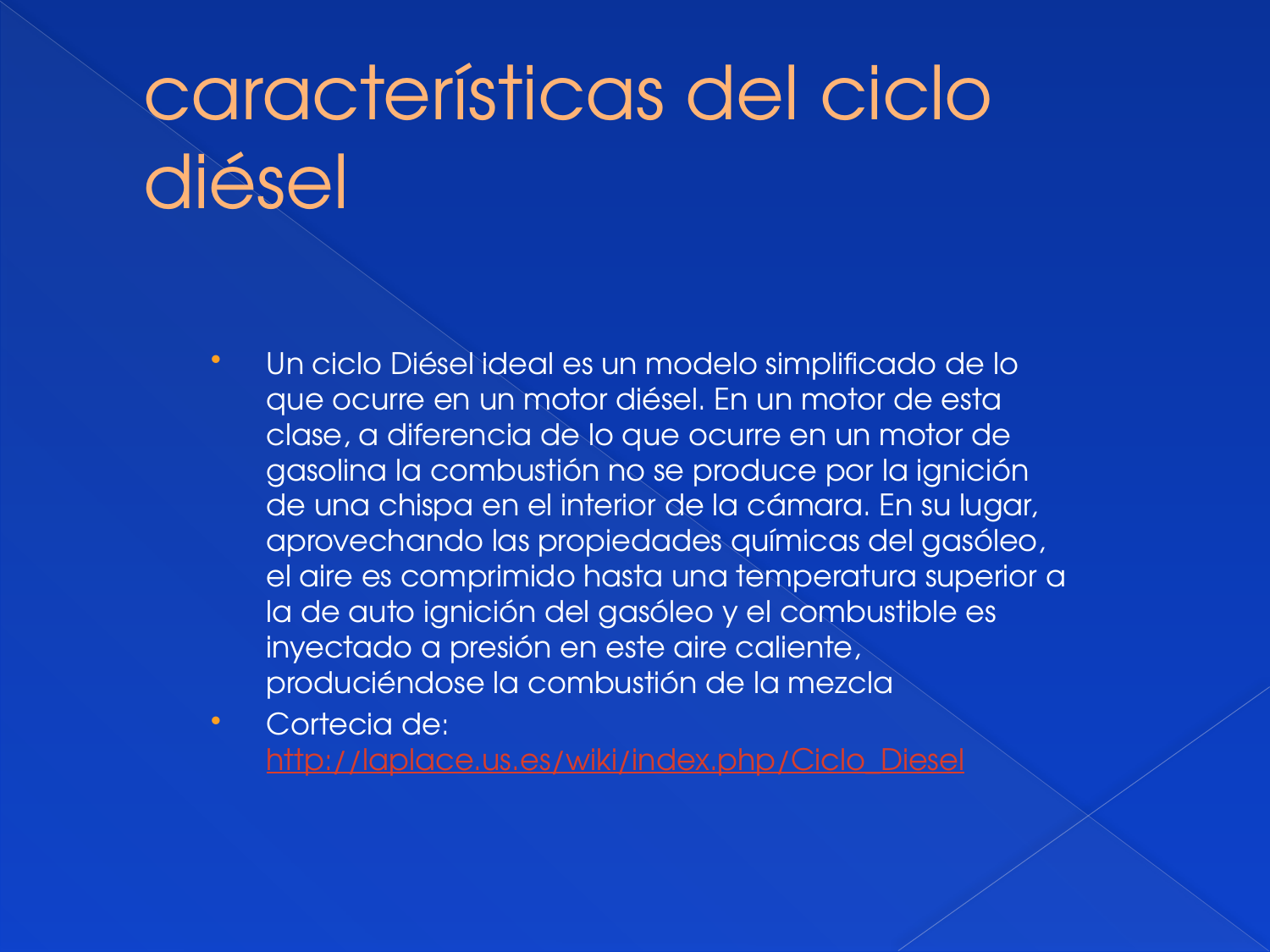

# características del ciclo diésel
Un ciclo Diésel ideal es un modelo simplificado de lo que ocurre en un motor diésel. En un motor de esta clase, a diferencia de lo que ocurre en un motor de gasolina la combustión no se produce por la ignición de una chispa en el interior de la cámara. En su lugar, aprovechando las propiedades químicas del gasóleo, el aire es comprimido hasta una temperatura superior a la de auto ignición del gasóleo y el combustible es inyectado a presión en este aire caliente, produciéndose la combustión de la mezcla
Cortecia de: http://laplace.us.es/wiki/index.php/Ciclo_Diesel